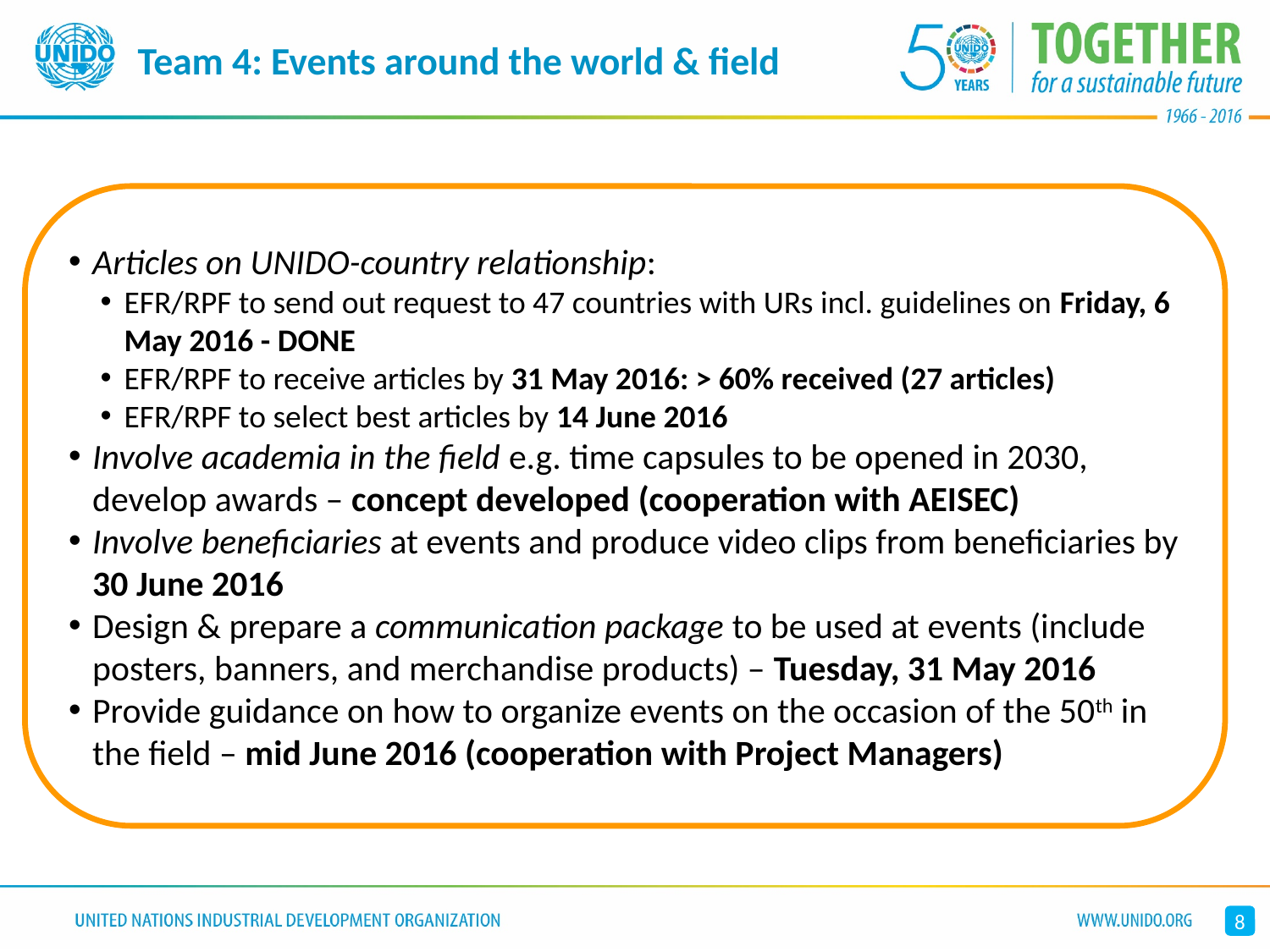

# Team 4: Events around the world & field
Articles on UNIDO-country relationship:
EFR/RPF to send out request to 47 countries with URs incl. guidelines on Friday, 6 May 2016 - DONE
EFR/RPF to receive articles by 31 May 2016: > 60% received (27 articles)
EFR/RPF to select best articles by 14 June 2016
Involve academia in the field e.g. time capsules to be opened in 2030, develop awards – concept developed (cooperation with AEISEC)
Involve beneficiaries at events and produce video clips from beneficiaries by 30 June 2016
Design & prepare a communication package to be used at events (include posters, banners, and merchandise products) – Tuesday, 31 May 2016
Provide guidance on how to organize events on the occasion of the 50th in the field – mid June 2016 (cooperation with Project Managers)